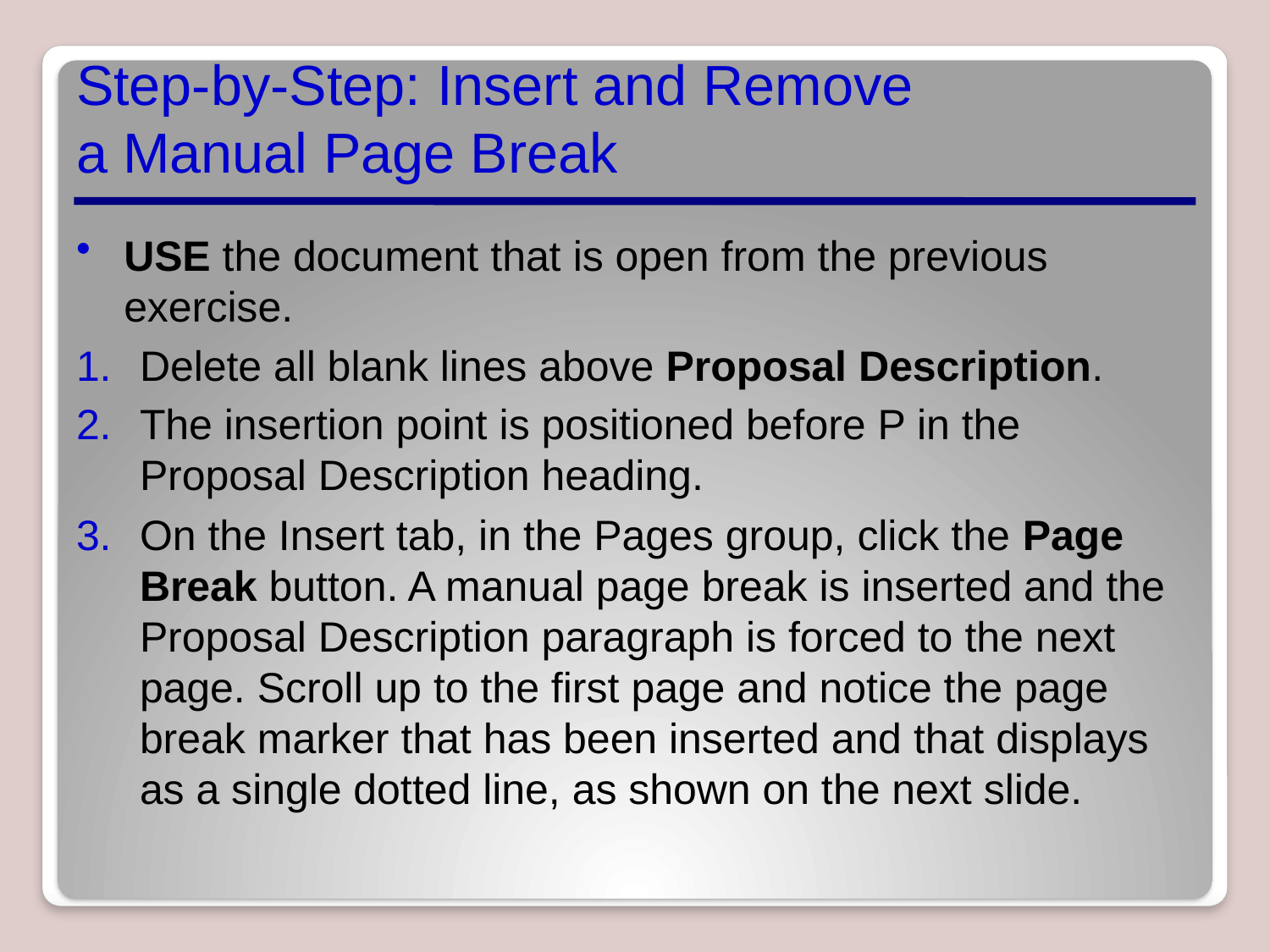

# Step-by-Step: Insert and Remove a Manual Page Break
USE the document that is open from the previous exercise.
Delete all blank lines above Proposal Description.
The insertion point is positioned before P in the Proposal Description heading.
On the Insert tab, in the Pages group, click the Page Break button. A manual page break is inserted and the Proposal Description paragraph is forced to the next page. Scroll up to the first page and notice the page break marker that has been inserted and that displays as a single dotted line, as shown on the next slide.